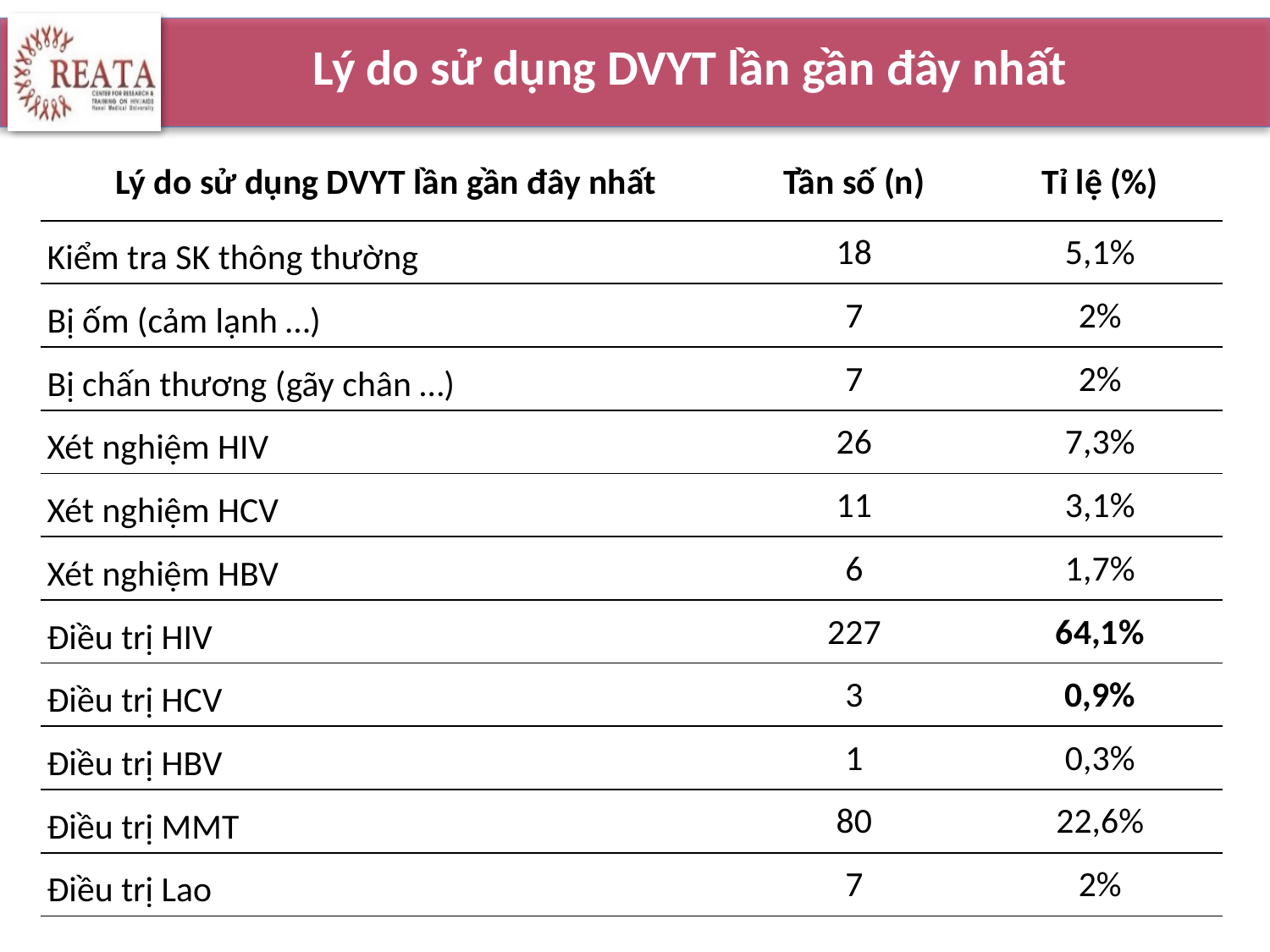

# Lý do sử dụng DVYT lần gần đây nhất
| Lý do sử dụng DVYT lần gần đây nhất | Tần số (n) | Tỉ lệ (%) |
| --- | --- | --- |
| Kiểm tra SK thông thường | 18 | 5,1% |
| Bị ốm (cảm lạnh …) | 7 | 2% |
| Bị chấn thương (gãy chân …) | 7 | 2% |
| Xét nghiệm HIV | 26 | 7,3% |
| Xét nghiệm HCV | 11 | 3,1% |
| Xét nghiệm HBV | 6 | 1,7% |
| Điều trị HIV | 227 | 64,1% |
| Điều trị HCV | 3 | 0,9% |
| Điều trị HBV | 1 | 0,3% |
| Điều trị MMT | 80 | 22,6% |
| Điều trị Lao | 7 | 2% |